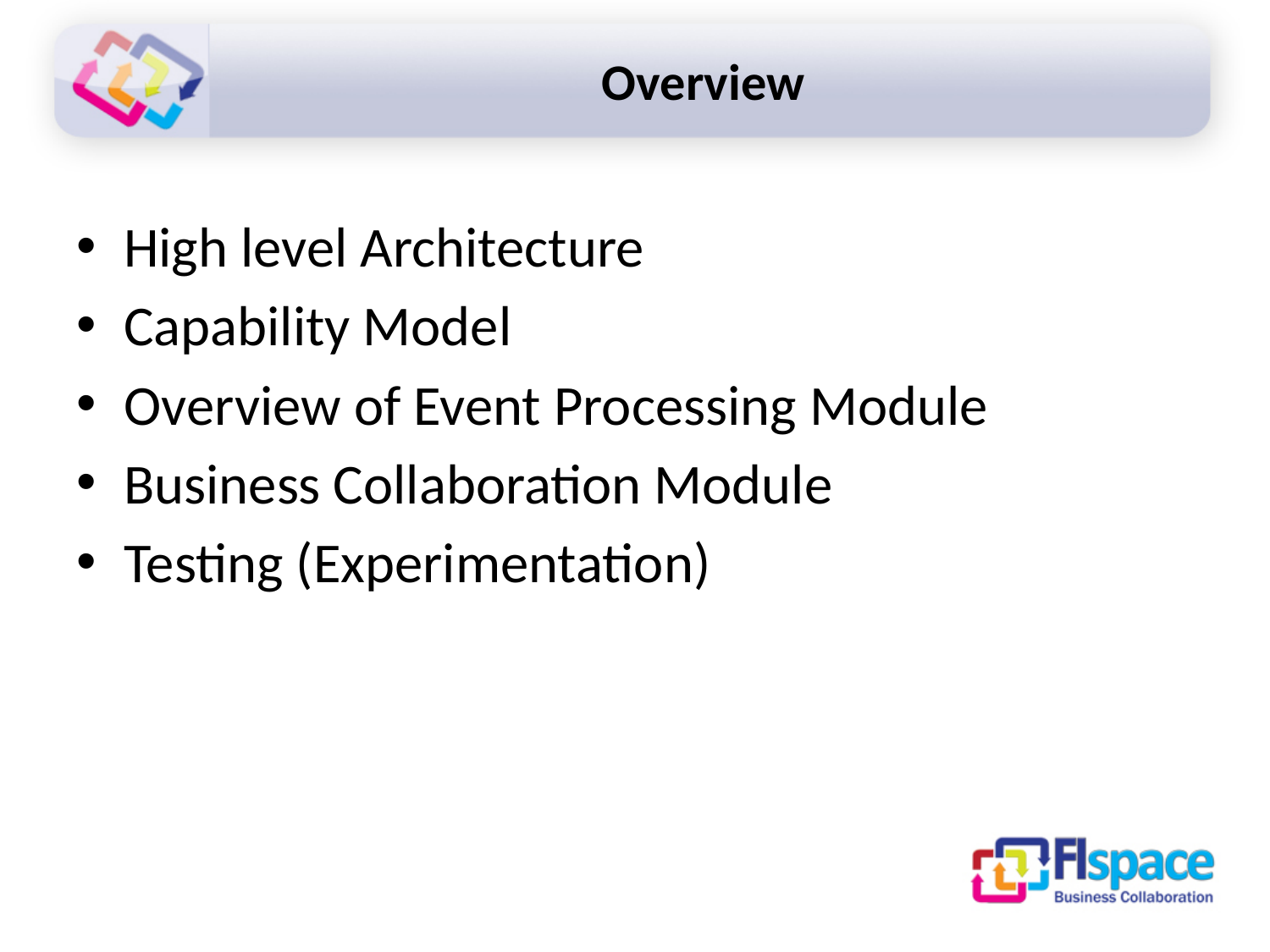

# Overview
High level Architecture
Capability Model
Overview of Event Processing Module
Business Collaboration Module
Testing (Experimentation)